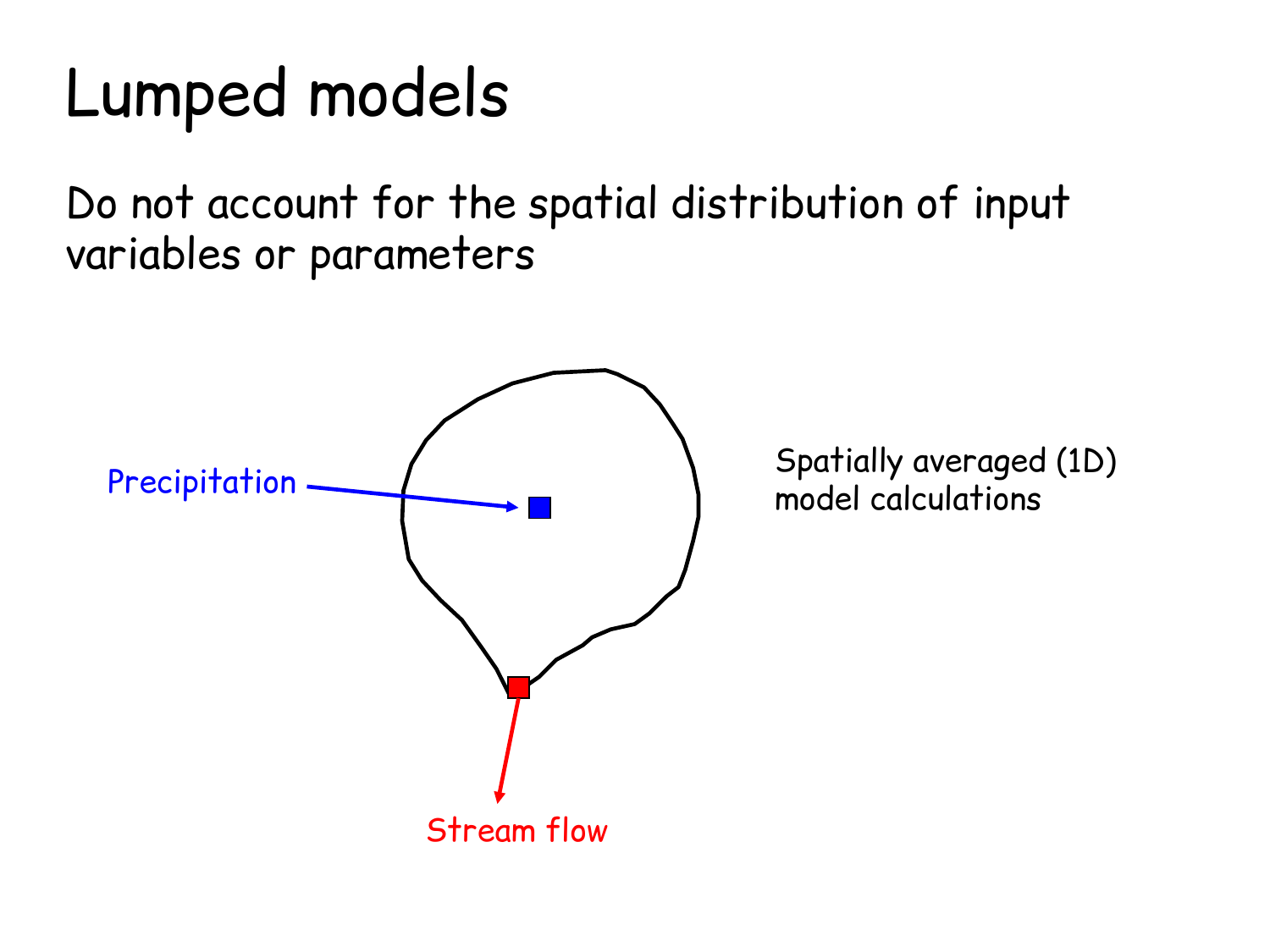

# Lumped models
Do not account for the spatial distribution of input variables or parameters

Spatially averaged (1D) model calculations
Precipitation

Stream flow